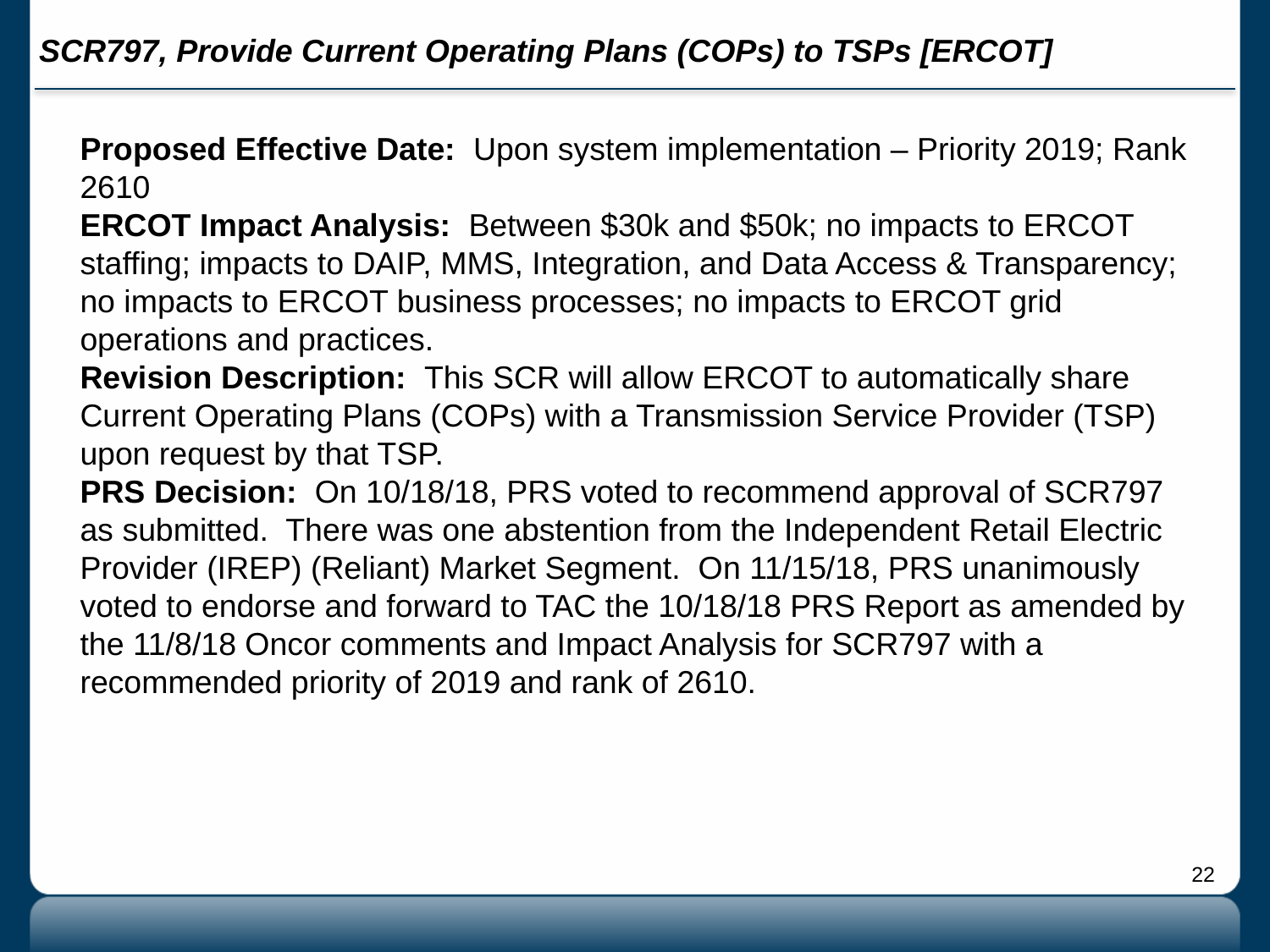

# SCR797, Provide Current Operating Plans (COPs) to TSPs [ERCOT]
Proposed Effective Date:  Upon system implementation – Priority 2019; Rank 2610
ERCOT Impact Analysis:  Between $30k and $50k; no impacts to ERCOT staffing; impacts to DAIP, MMS, Integration, and Data Access & Transparency; no impacts to ERCOT business processes; no impacts to ERCOT grid operations and practices.
Revision Description:  This SCR will allow ERCOT to automatically share Current Operating Plans (COPs) with a Transmission Service Provider (TSP) upon request by that TSP.
PRS Decision:  On 10/18/18, PRS voted to recommend approval of SCR797 as submitted.  There was one abstention from the Independent Retail Electric Provider (IREP) (Reliant) Market Segment.  On 11/15/18, PRS unanimously voted to endorse and forward to TAC the 10/18/18 PRS Report as amended by the 11/8/18 Oncor comments and Impact Analysis for SCR797 with a recommended priority of 2019 and rank of 2610.